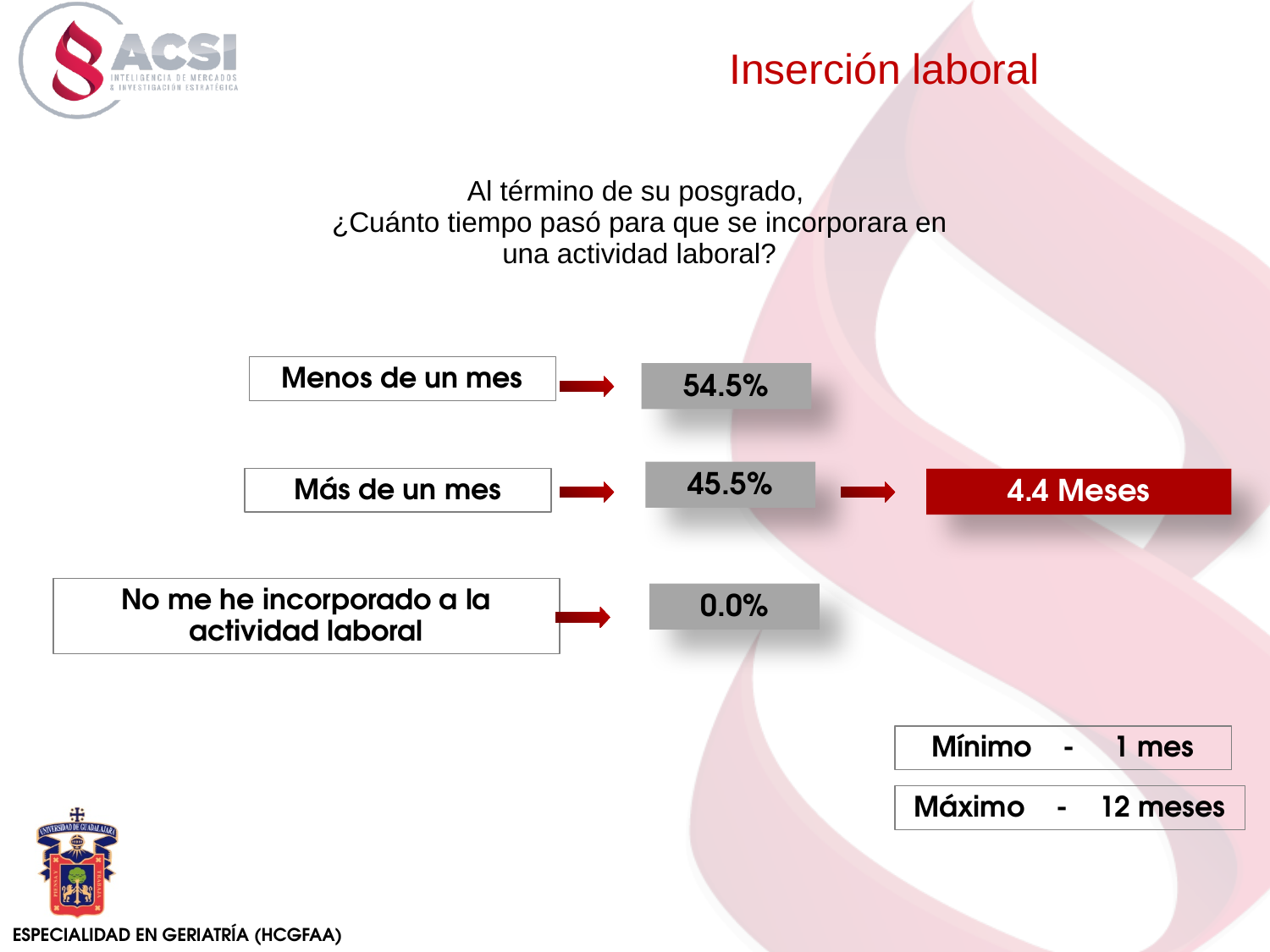

Inserción laboral
Al término de su posgrado,
¿Cuánto tiempo pasó para que se incorporara en una actividad laboral?
Menos de un mes
54.5%

45.5%
Más de un mes
4.4 Meses

No me he incorporado a la actividad laboral
0.0%

Mínimo    -     1 mes
Máximo    -    12 meses